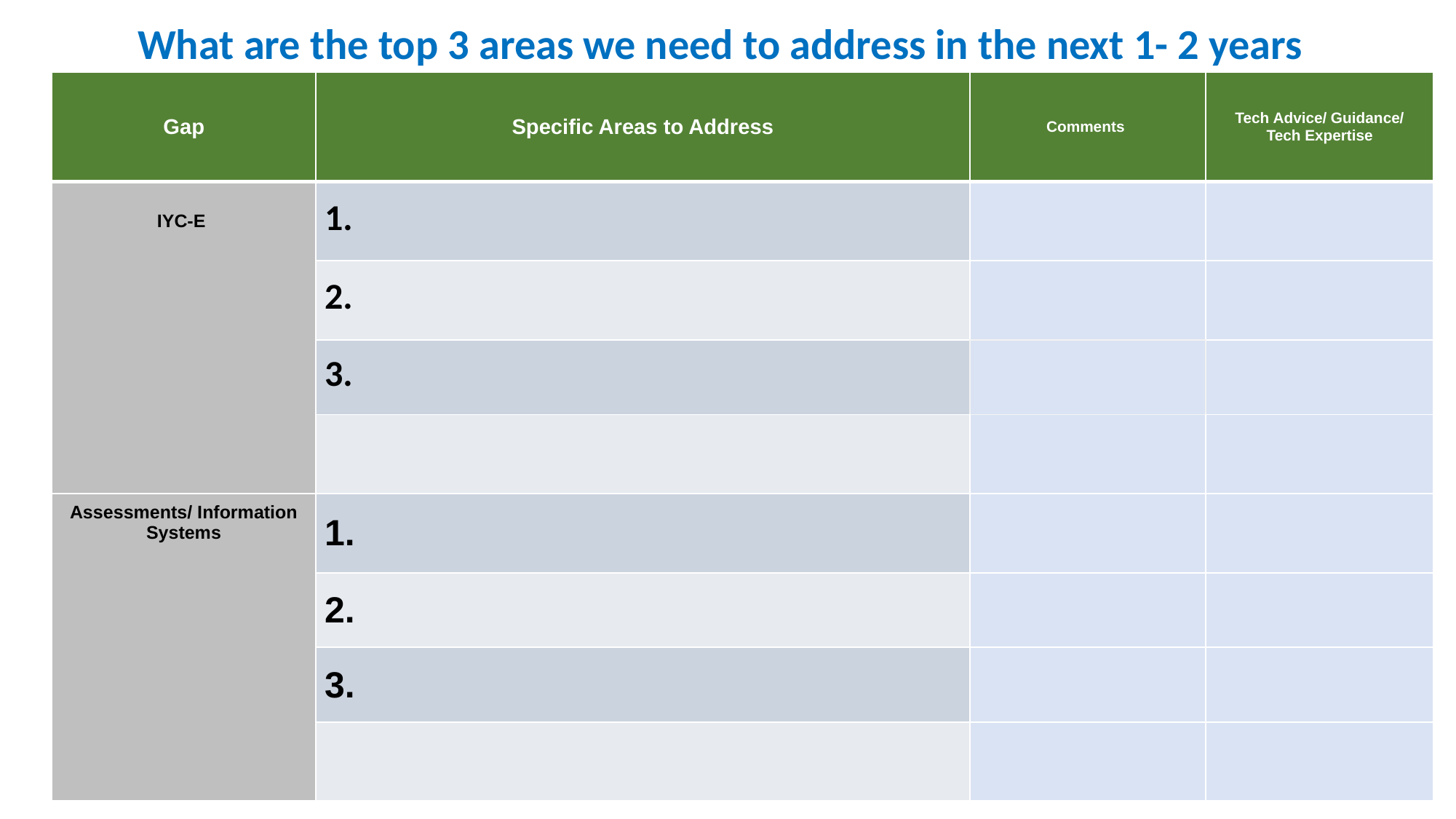

# What are the top 3 areas we need to address in the next 1- 2 years
| Gap | Specific Areas to Address | Comments | Tech Advice/ Guidance/ Tech Expertise |
| --- | --- | --- | --- |
| IYC-E | 1. |  |  |
|  | 2. |  |  |
|  | 3. |  |  |
|  |  |  |  |
| Assessments/ Information Systems | 1. |  |  |
|  | 2. |  |  |
|  | 3. |  |  |
|  |  |  |  |